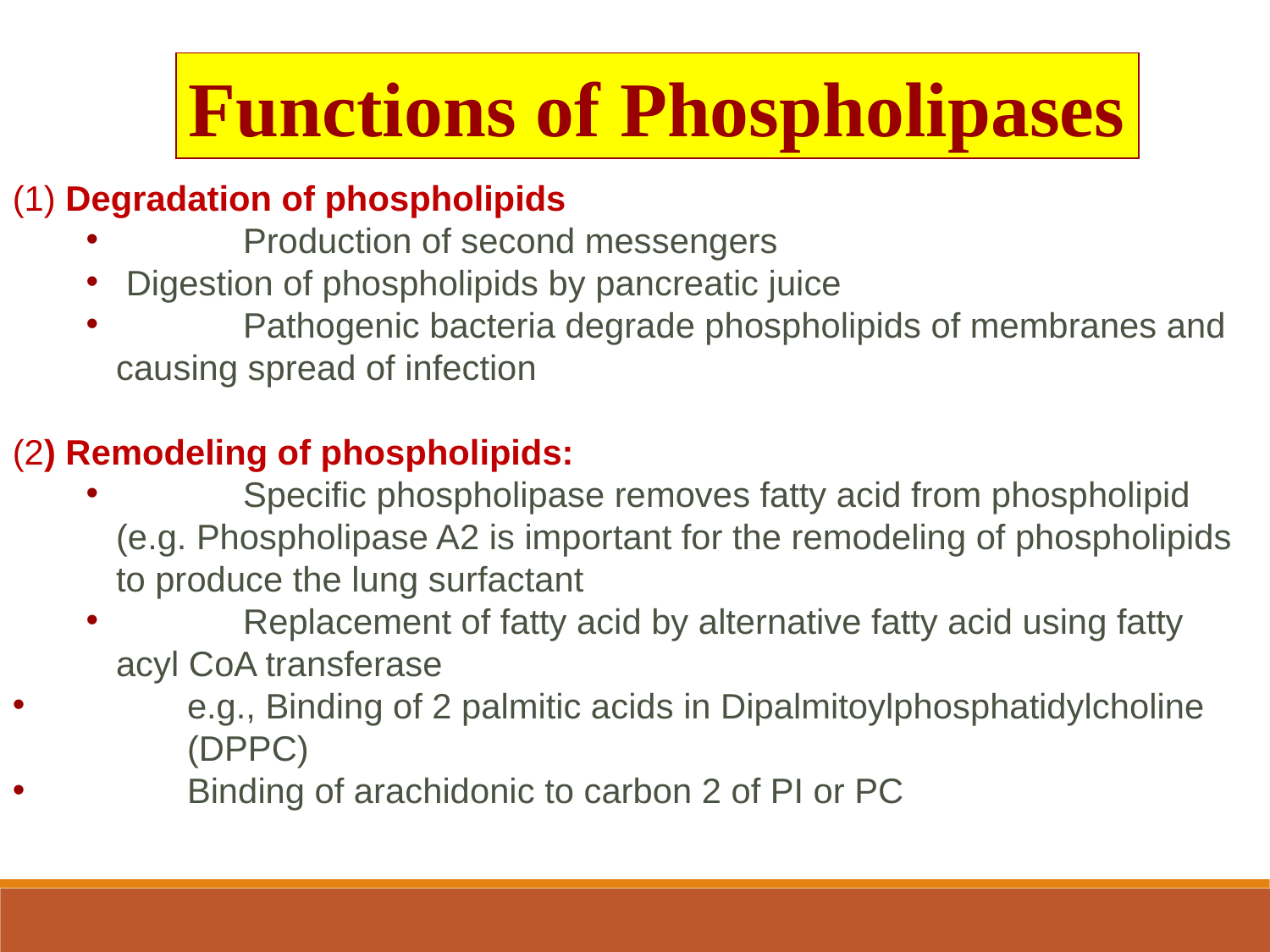

Functions of Phospholipases
(1) Degradation of phospholipids
	Production of second messengers
 Digestion of phospholipids by pancreatic juice
	Pathogenic bacteria degrade phospholipids of membranes and causing spread of infection

(2) Remodeling of phospholipids:
	Specific phospholipase removes fatty acid from phospholipid (e.g. Phospholipase A2 is important for the remodeling of phospholipids to produce the lung surfactant
	Replacement of fatty acid by alternative fatty acid using fatty acyl CoA transferase
	e.g., Binding of 2 palmitic acids in Dipalmitoylphosphatidylcholine 	(DPPC)
	Binding of arachidonic to carbon 2 of PI or PC